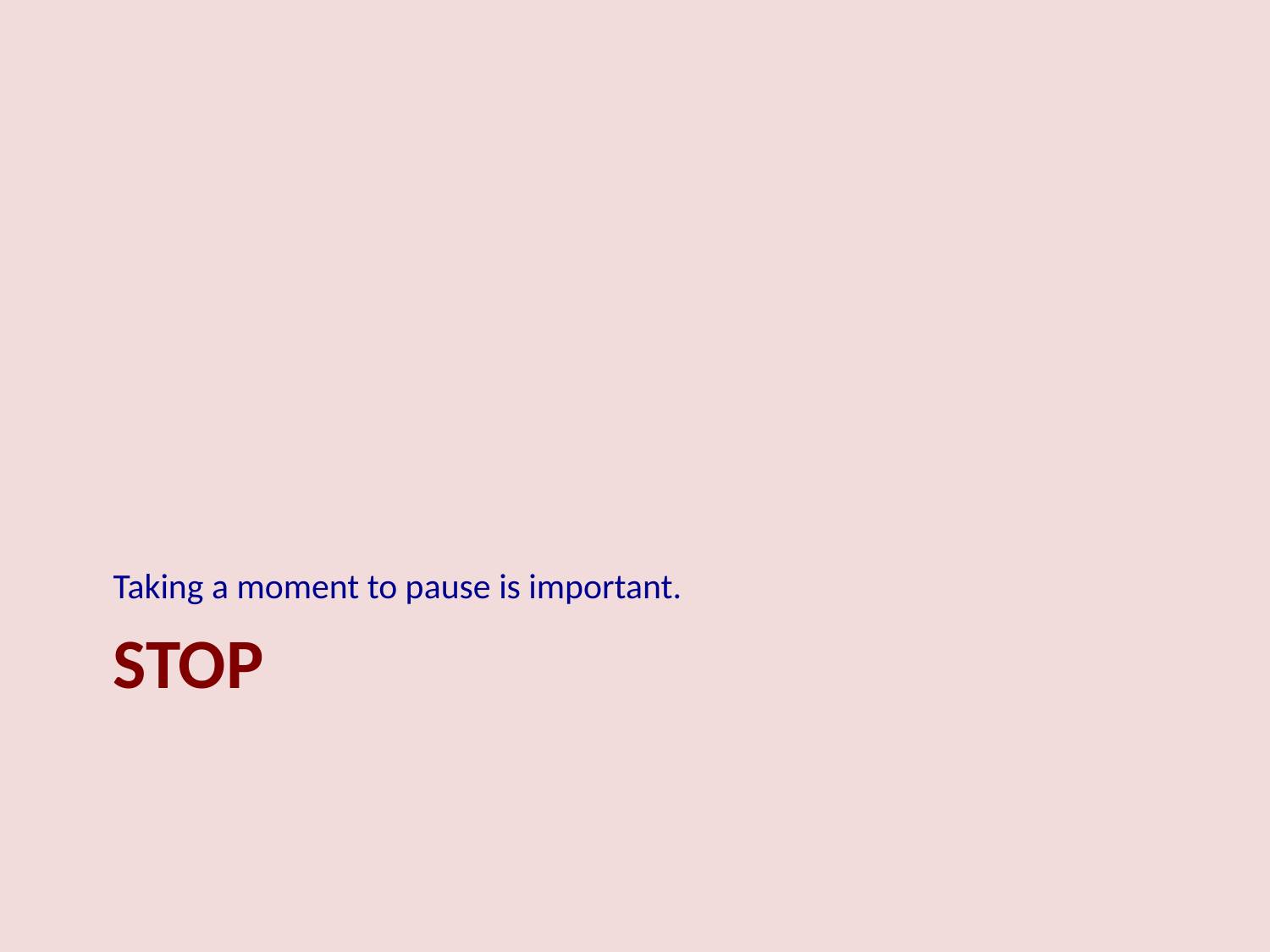

Taking a moment to pause is important.
# stop